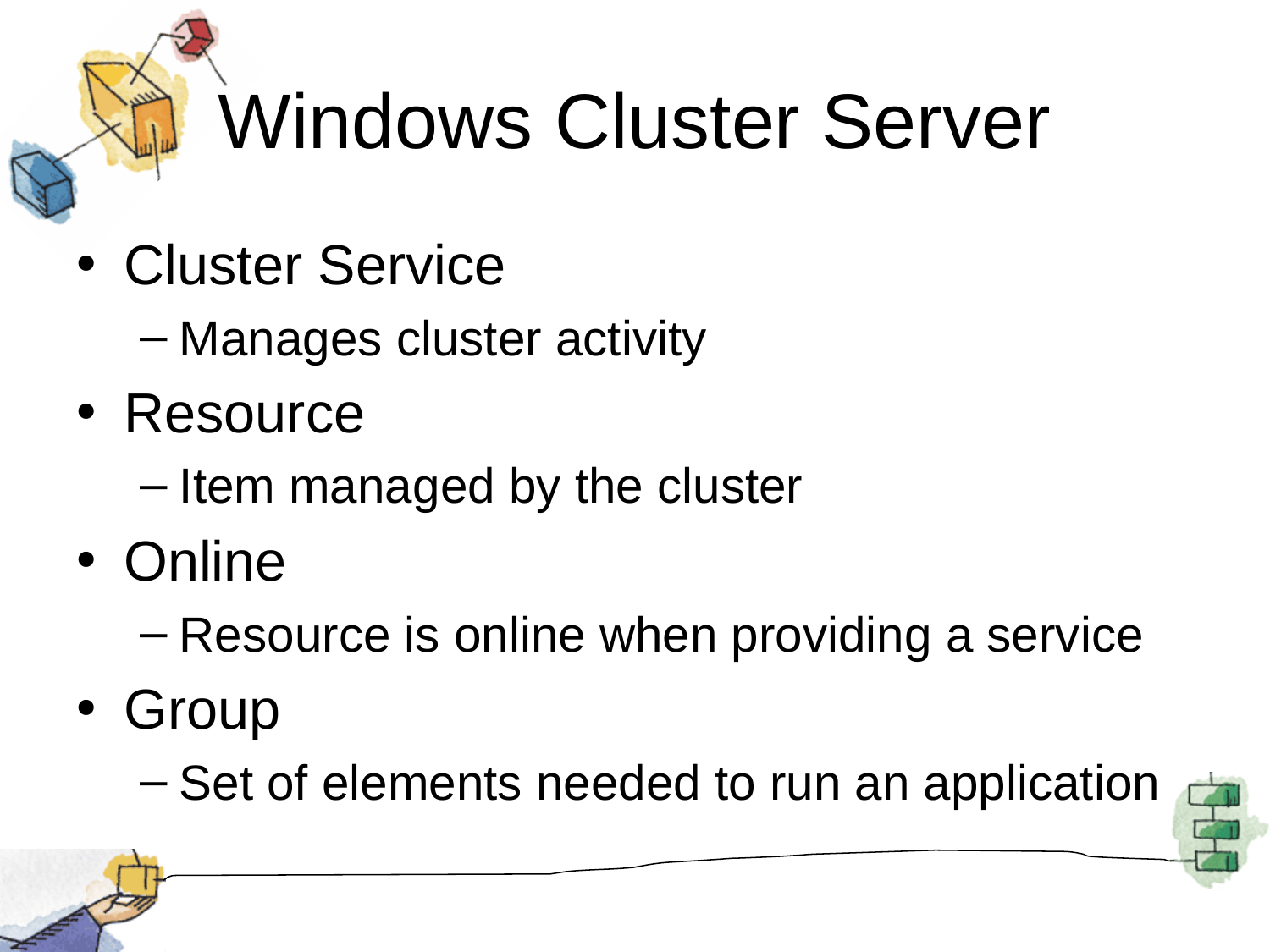

# Windows Cluster Server
Cluster Service
Manages cluster activity
Resource
Item managed by the cluster
Online
Resource is online when providing a service
Group
Set of elements needed to run an application